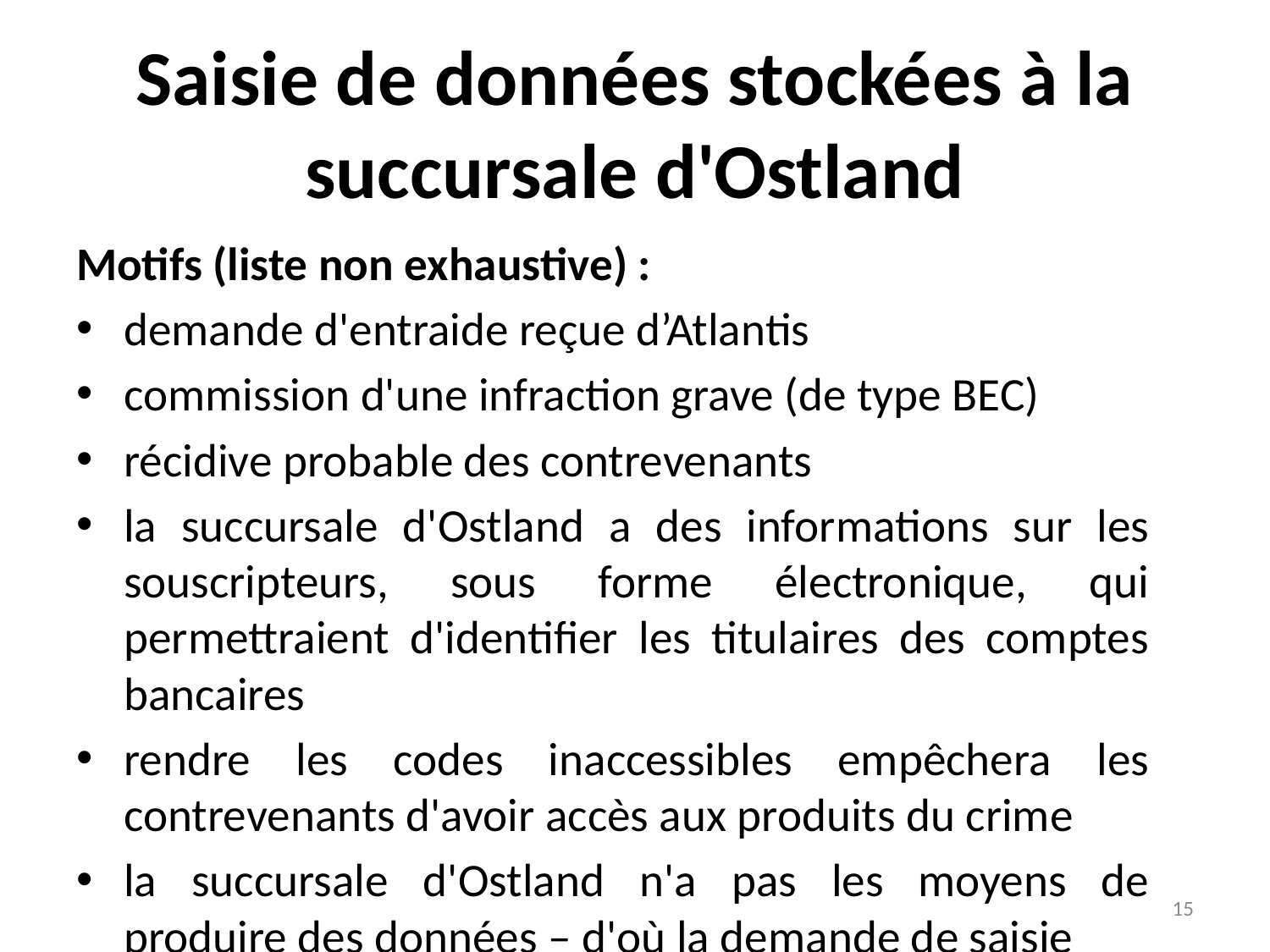

# Saisie de données stockées à la succursale d'Ostland
Motifs (liste non exhaustive) :
demande d'entraide reçue d’Atlantis
commission d'une infraction grave (de type BEC)
récidive probable des contrevenants
la succursale d'Ostland a des informations sur les souscripteurs, sous forme électronique, qui permettraient d'identifier les titulaires des comptes bancaires
rendre les codes inaccessibles empêchera les contrevenants d'avoir accès aux produits du crime
la succursale d'Ostland n'a pas les moyens de produire des données – d'où la demande de saisie
15